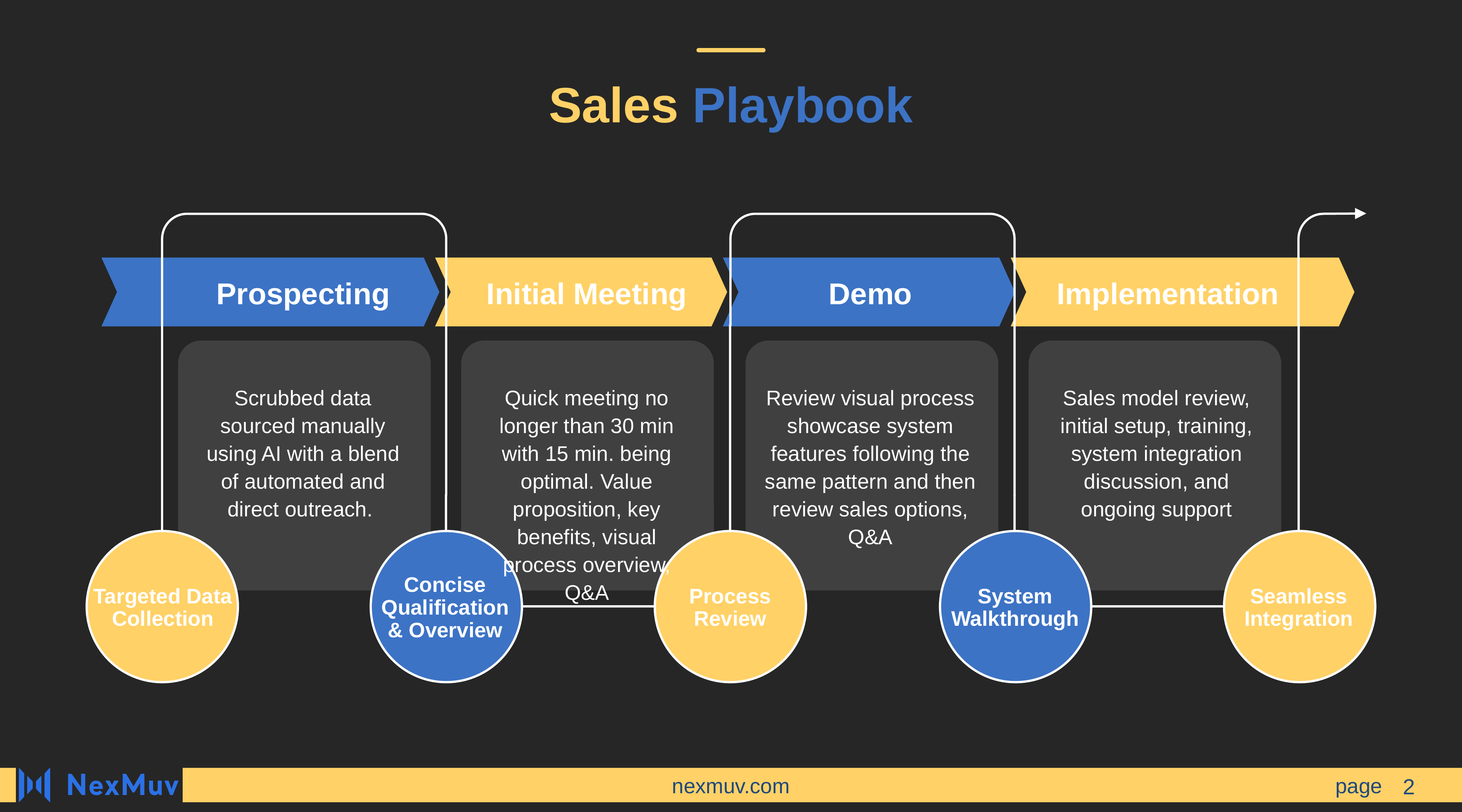

Sales Playbook

Prospecting
Initial Meeting
Demo
Implementation

Scrubbed data sourced manually using AI with a blend of automated and direct outreach.
Quick meeting no longer than 30 min with 15 min. being optimal. Value proposition, key benefits, visual process overview, Q&A
Review visual process showcase system features following the same pattern and then review sales options, Q&A
Sales model review, initial setup, training, system integration discussion, and ongoing support

Targeted Data Collection
Concise Qualification & Overview
Process Review
System Walkthrough
Seamless Integration

2
nexmuv.com
page